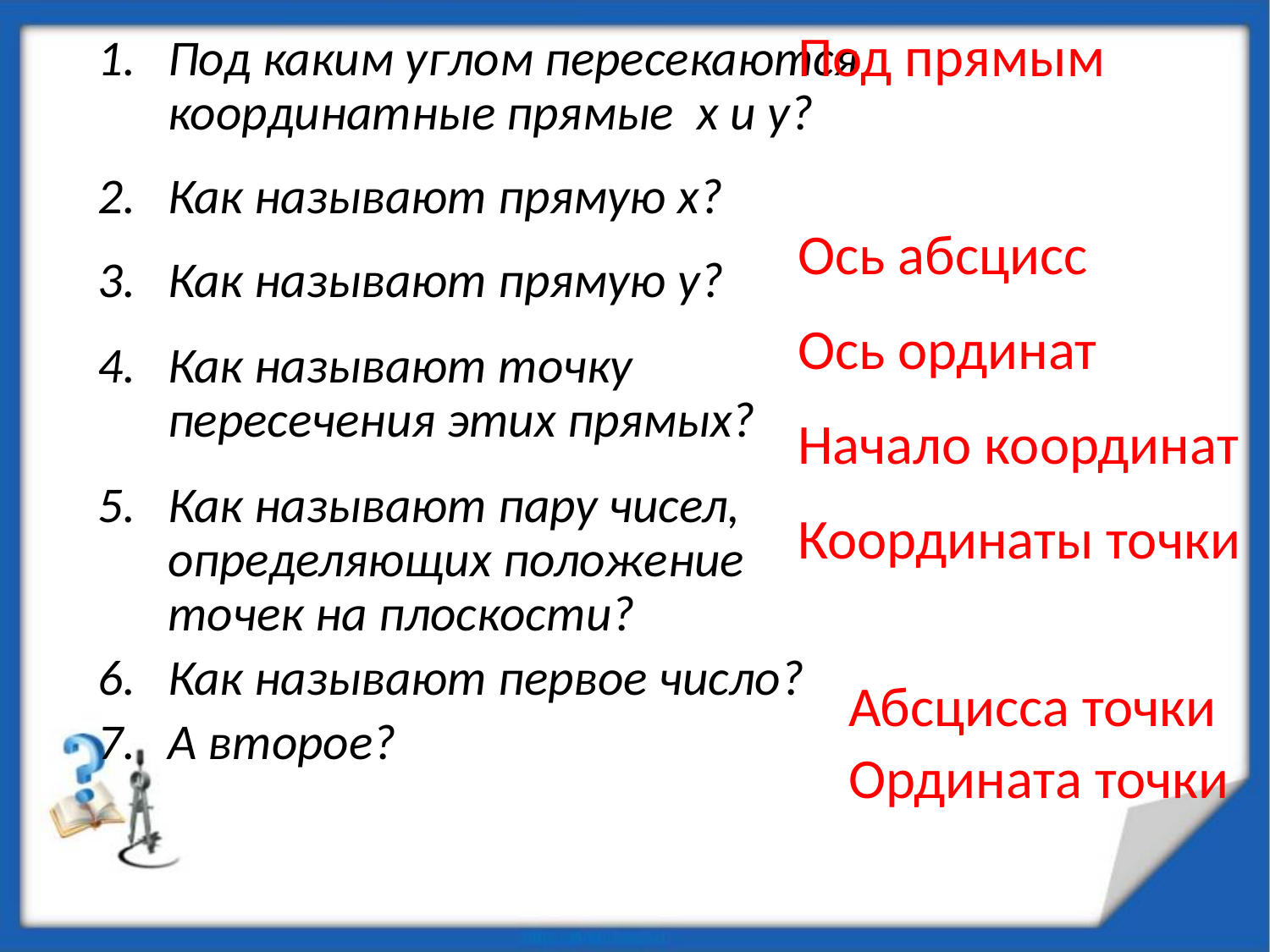

Под прямым

Ось абсцисс

Ось ординат

Начало координат

Координаты точки

    Абсцисса точки
    Ордината точки

Под каким углом пересекаются координатные прямые  x и y?

Как называют прямую x?

Как называют прямую y?

Как называют точку пересечения этих прямых?

Как называют пару чисел, определяющих положение точек на плоскости?
Как называют первое число?
А второе?